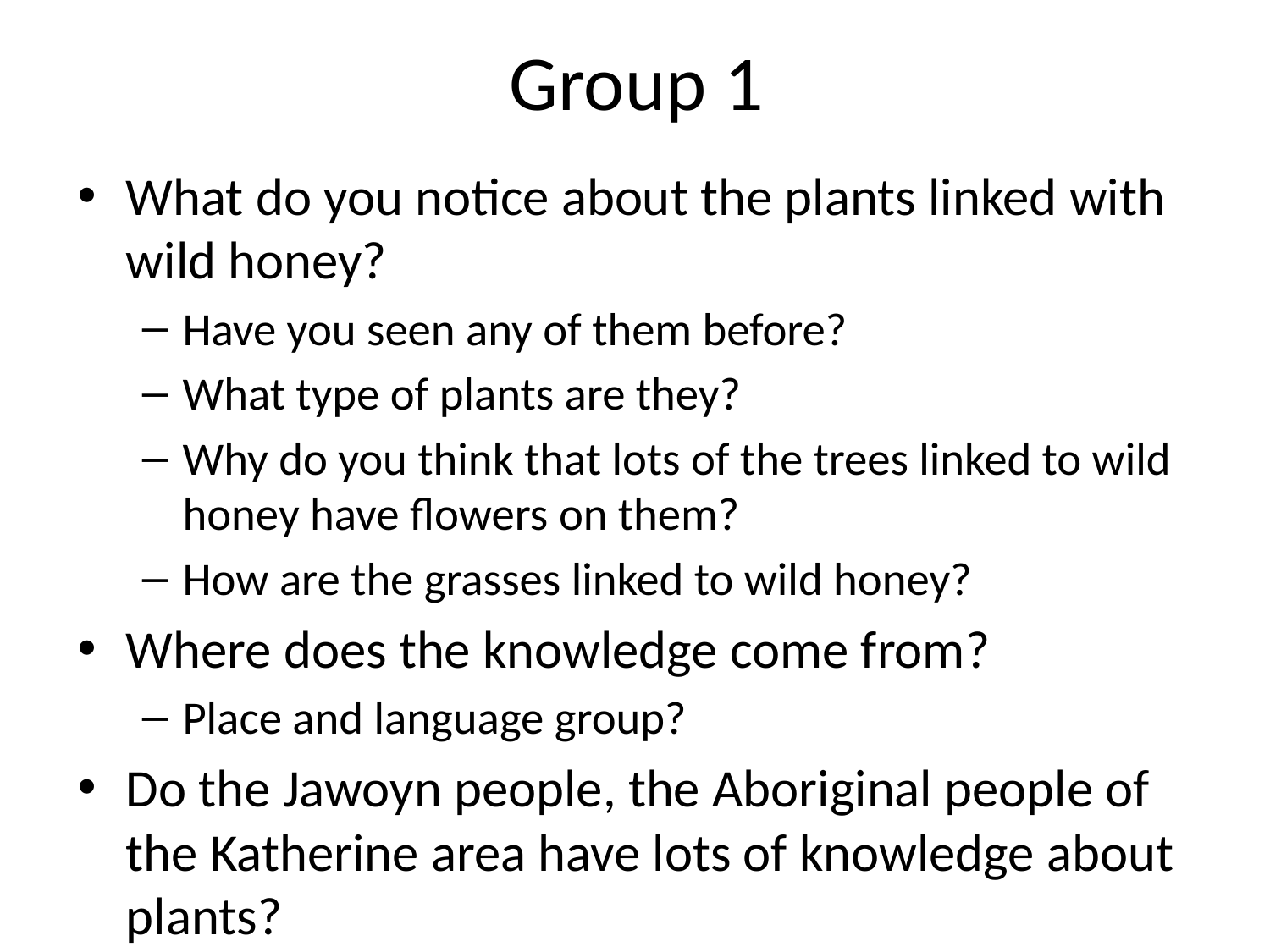

# Group 1
What do you notice about the plants linked with wild honey?
Have you seen any of them before?
What type of plants are they?
Why do you think that lots of the trees linked to wild honey have flowers on them?
How are the grasses linked to wild honey?
Where does the knowledge come from?
Place and language group?
Do the Jawoyn people, the Aboriginal people of the Katherine area have lots of knowledge about plants?